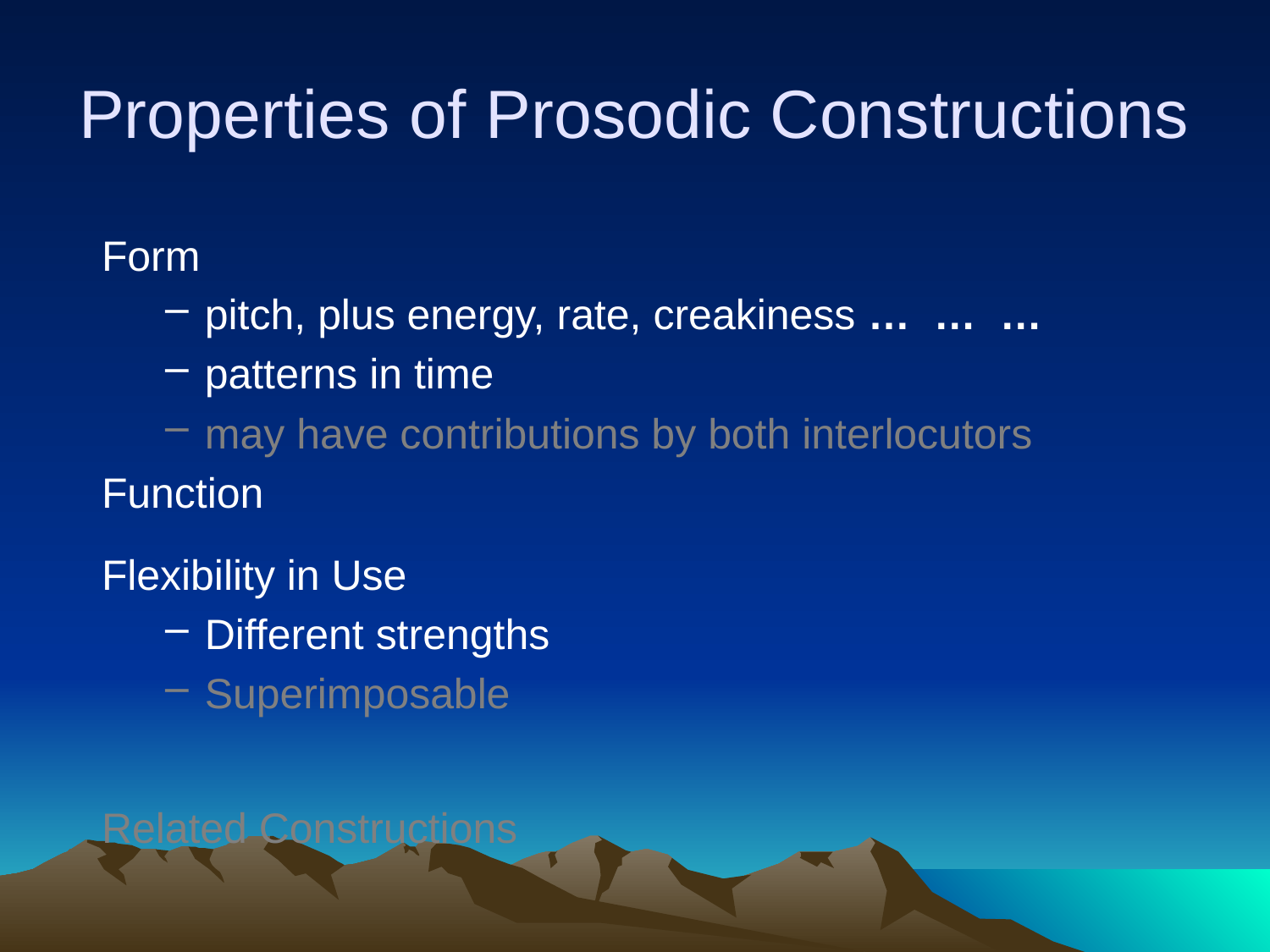

# Properties of Prosodic Constructions
Form
pitch, plus energy, rate, creakiness …  …  …
patterns in time
may have contributions by both interlocutors
Function
Flexibility in Use
Different strengths
Superimposable

Related Constructions